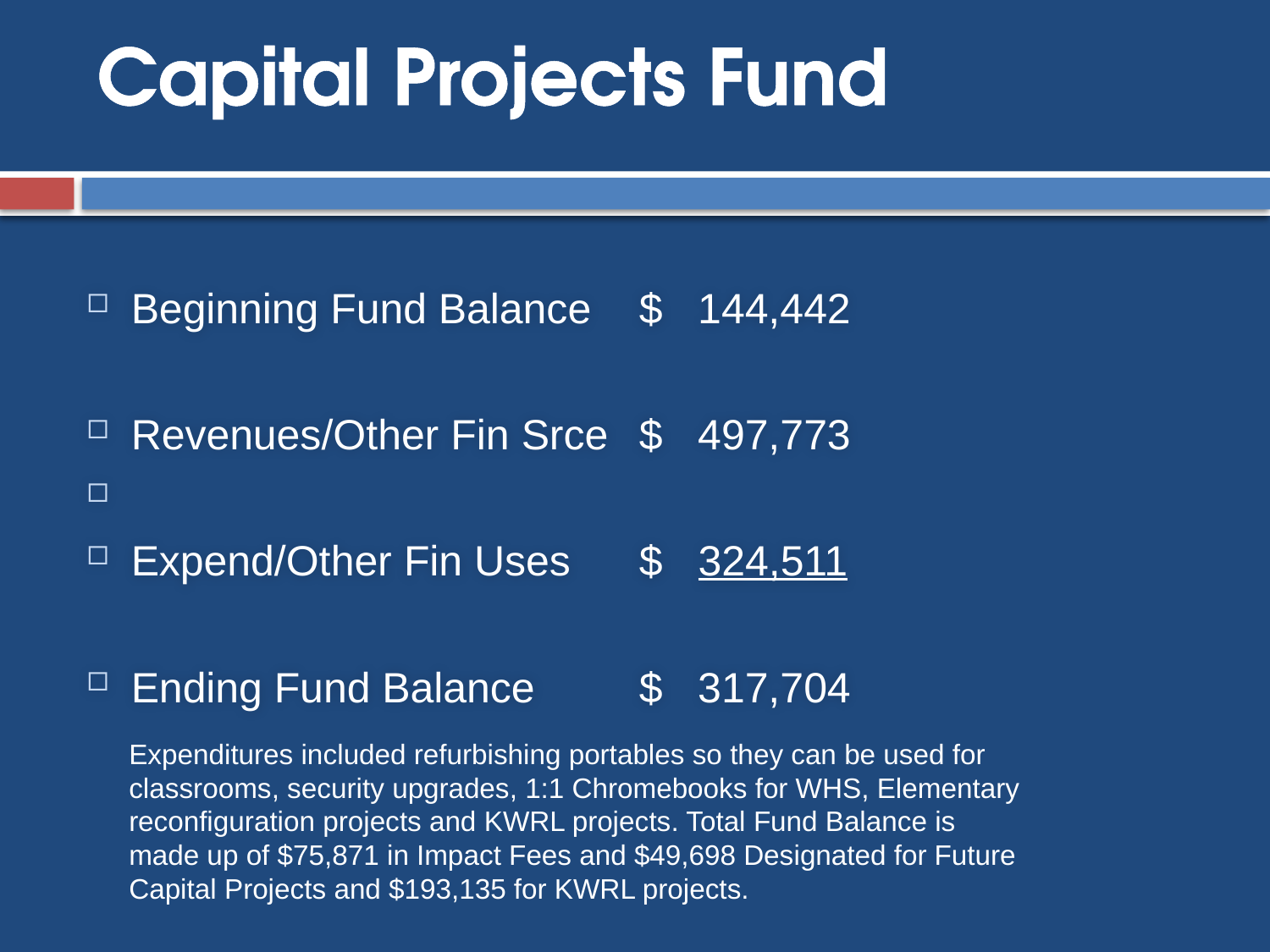

# Capital Projects Fund
Beginning Fund Balance	$   144,442

Revenues/Other Fin Srce	$   497,773

Expend/Other Fin Uses	$   324,511

Ending Fund Balance	$   317,704
Expenditures included refurbishing portables so they can be used for classrooms, security upgrades, 1:1 Chromebooks for WHS, Elementary reconfiguration projects and KWRL projects. Total Fund Balance is made up of $75,871 in Impact Fees and $49,698 Designated for Future Capital Projects and $193,135 for KWRL projects.